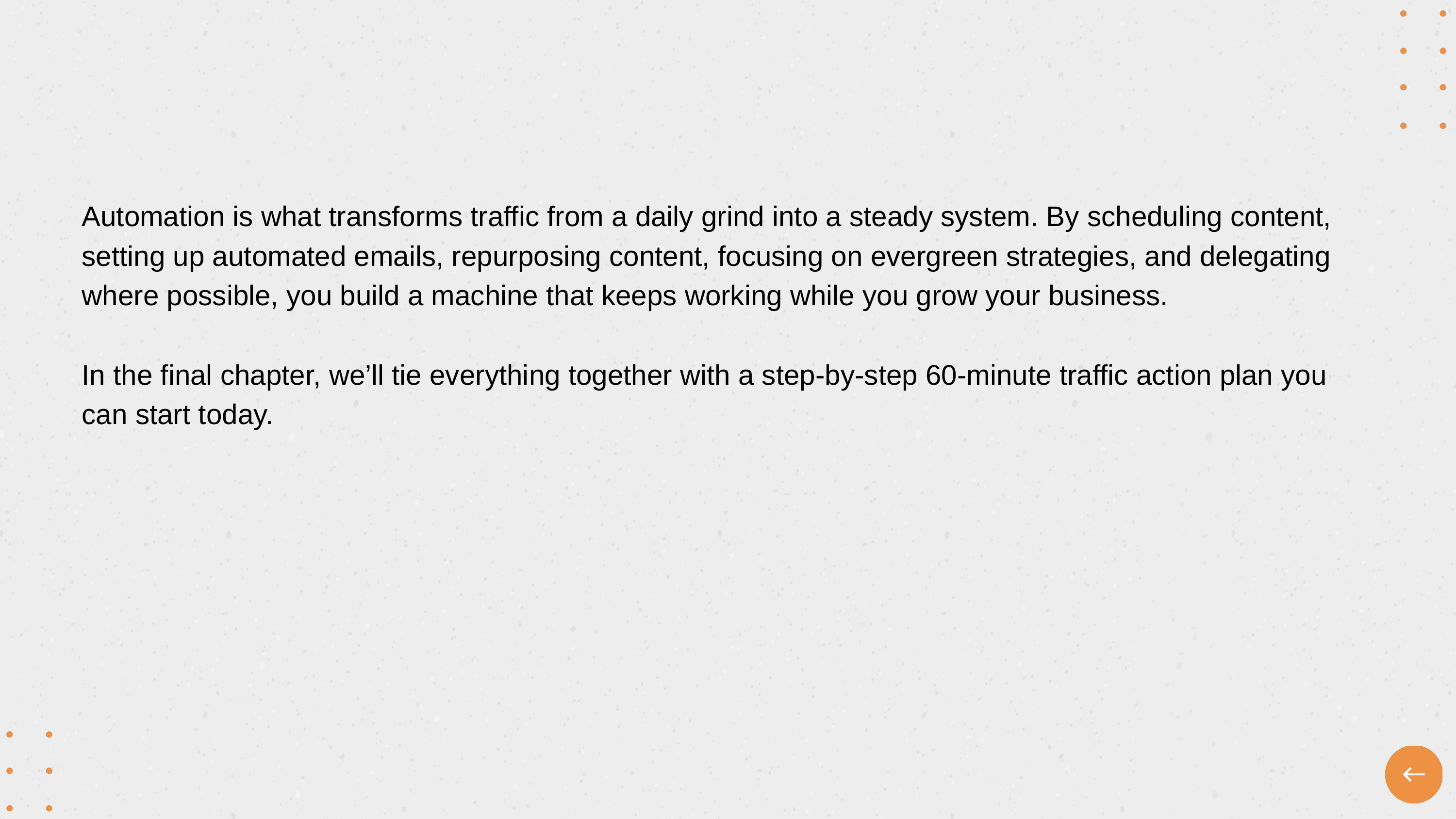

Automation is what transforms traffic from a daily grind into a steady system. By scheduling content, setting up automated emails, repurposing content, focusing on evergreen strategies, and delegating where possible, you build a machine that keeps working while you grow your business.

In the final chapter, we’ll tie everything together with a step-by-step 60-minute traffic action plan you can start today.